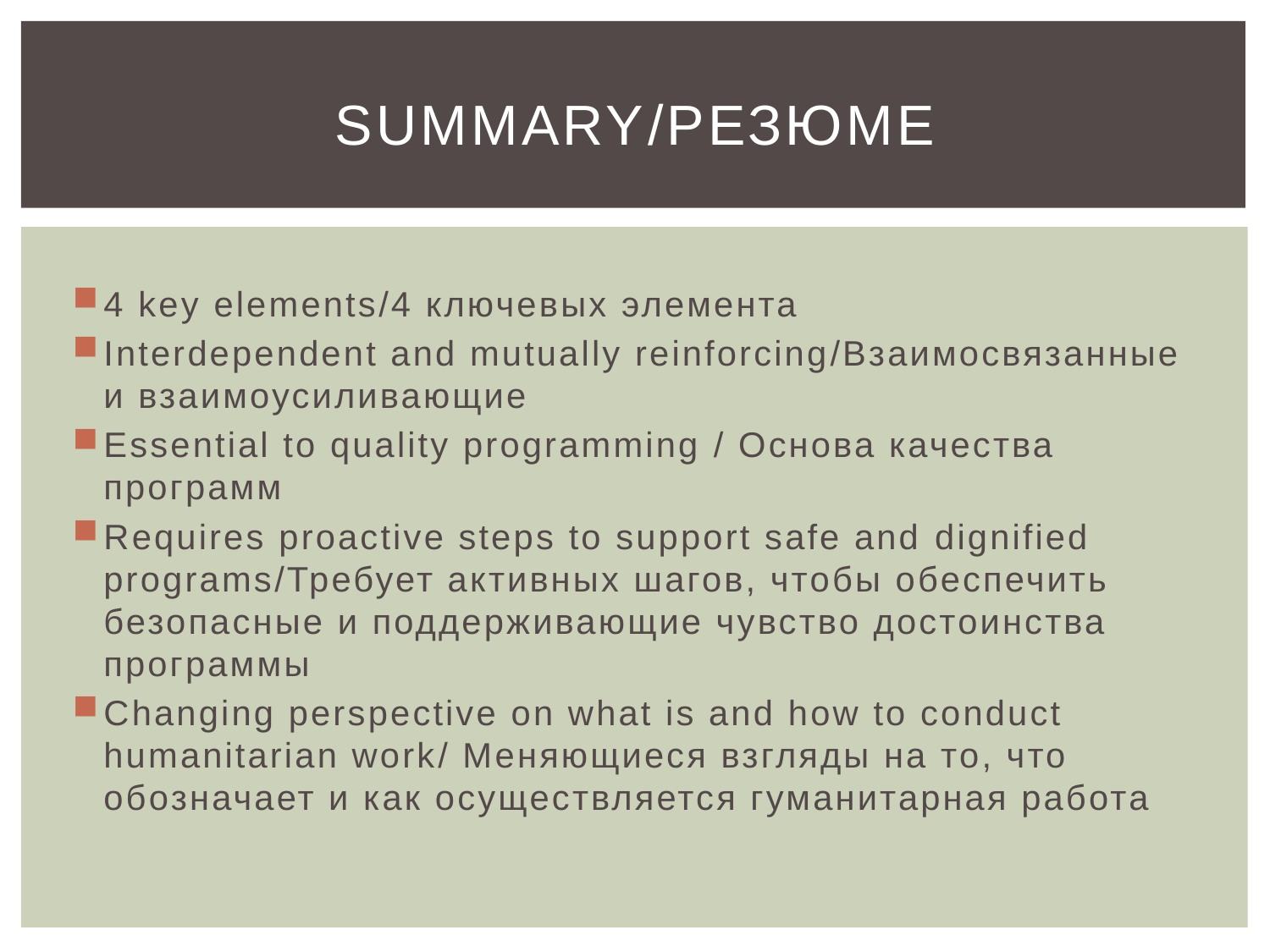

# Summary/резюме
4 key elements/4 ключевых элемента
Interdependent and mutually reinforcing/Взаимосвязанные и взаимоусиливающие
Essential to quality programming / Основа качества программ
Requires proactive steps to support safe and dignified programs/Требует активных шагов, чтобы обеспечить безопасные и поддерживающие чувство достоинства программы
Changing perspective on what is and how to conduct humanitarian work/ Меняющиеся взгляды на то, что обозначает и как осуществляется гуманитарная работа